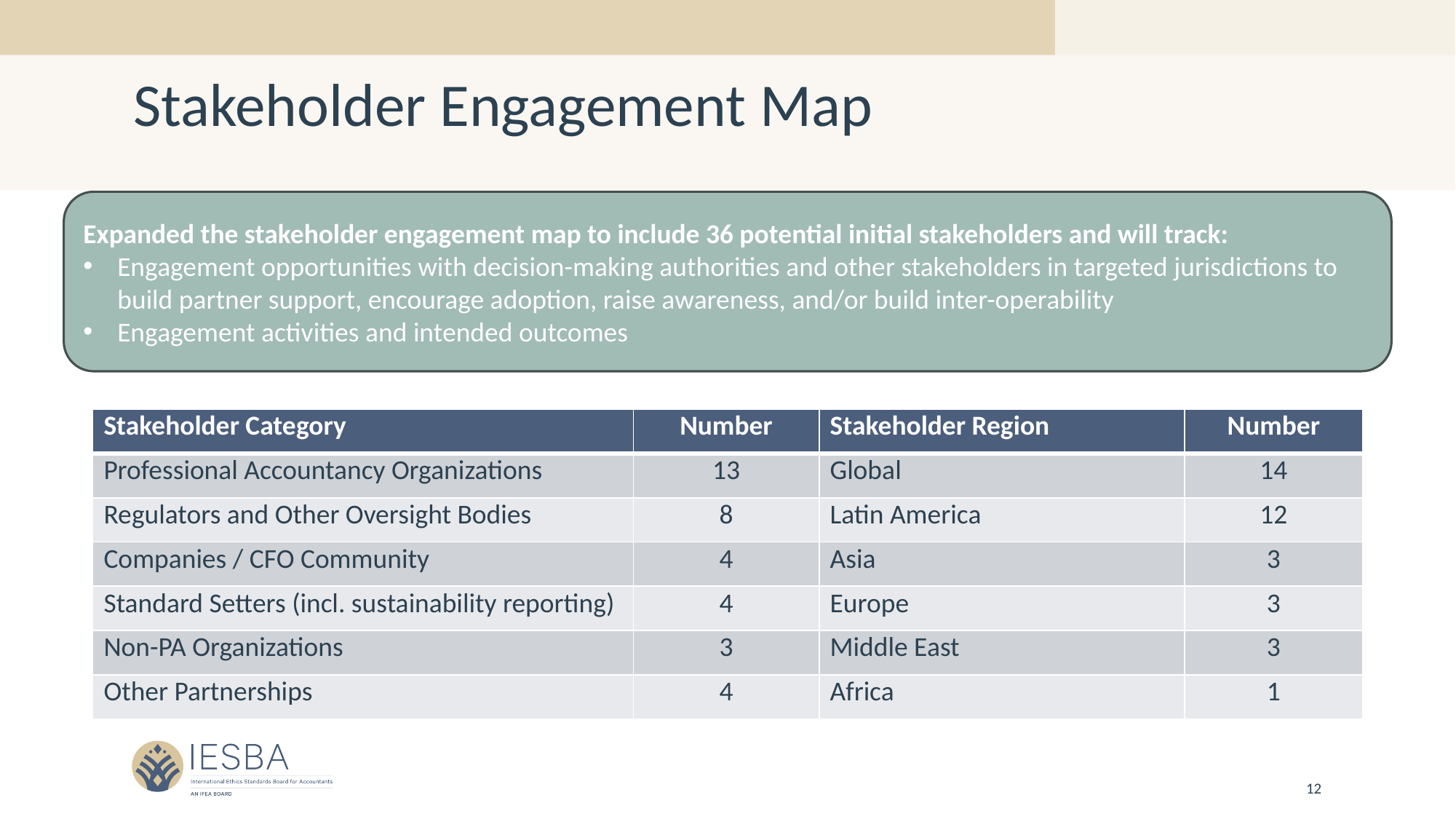

# Stakeholder Engagement Map
Expanded the stakeholder engagement map to include 36 potential initial stakeholders and will track:
Engagement opportunities with decision-making authorities and other stakeholders in targeted jurisdictions to build partner support, encourage adoption, raise awareness, and/or build inter-operability
Engagement activities and intended outcomes
| Stakeholder Category | Number | Stakeholder Region | Number |
| --- | --- | --- | --- |
| Professional Accountancy Organizations | 13 | Global | 14 |
| Regulators and Other Oversight Bodies | 8 | Latin America | 12 |
| Companies / CFO Community | 4 | Asia | 3 |
| Standard Setters (incl. sustainability reporting) | 4 | Europe | 3 |
| Non-PA Organizations | 3 | Middle East | 3 |
| Other Partnerships | 4 | Africa | 1 |
12